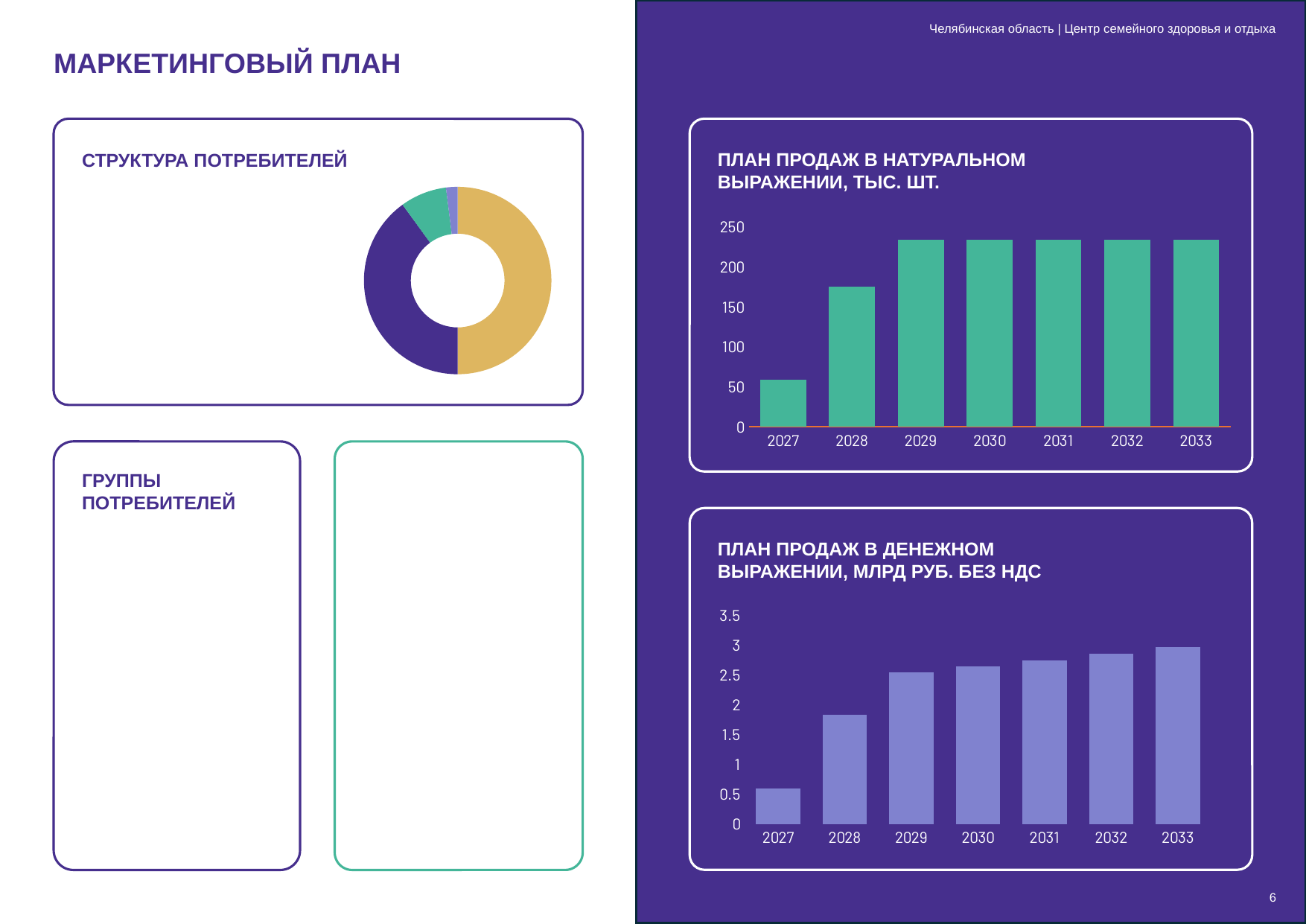

Челябинская область | Центр семейного здоровья и отдыха
МАРКЕТИНГОВЫЙ ПЛАН

План продаж в натуральном выражении, тыс. шт.
СТРУКТУРА ПОТРЕБИТЕЛЕЙ

### Chart

| Category | Столбец1 |
|---|---|
| Челябинская область | 0.5 |
| УрФО | 0.4 |
| Другие регионы РФ | 0.08000000000000004 |
| Страны СНГ | 0.02000000000000001 |

### Chart

| Category | Категория 1 |
|---|---|
| 2027 | 58.5 |
| 2028 | 175.5 |
| 2029 | 234.0 |
| 2030 | 234.0 |
| 2031 | 234.0 |
| 2032 | 234.0 |
| 2033 | 234.0 |

ГРУППЫ ПОТРЕБИТЕЛЕЙ

План продаж в денежном выражении, млрд руб. без НДС

### Chart

| Category | Категория 1 |
|---|---|
| 2027 | 0.59 |
| 2028 | 1.83 |
| 2029 | 2.54 |
| 2030 | 2.64 |
| 2031 | 2.74 |
| 2032 | 2.8499999999999988 |
| 2033 | 2.9699999999999998 |
6